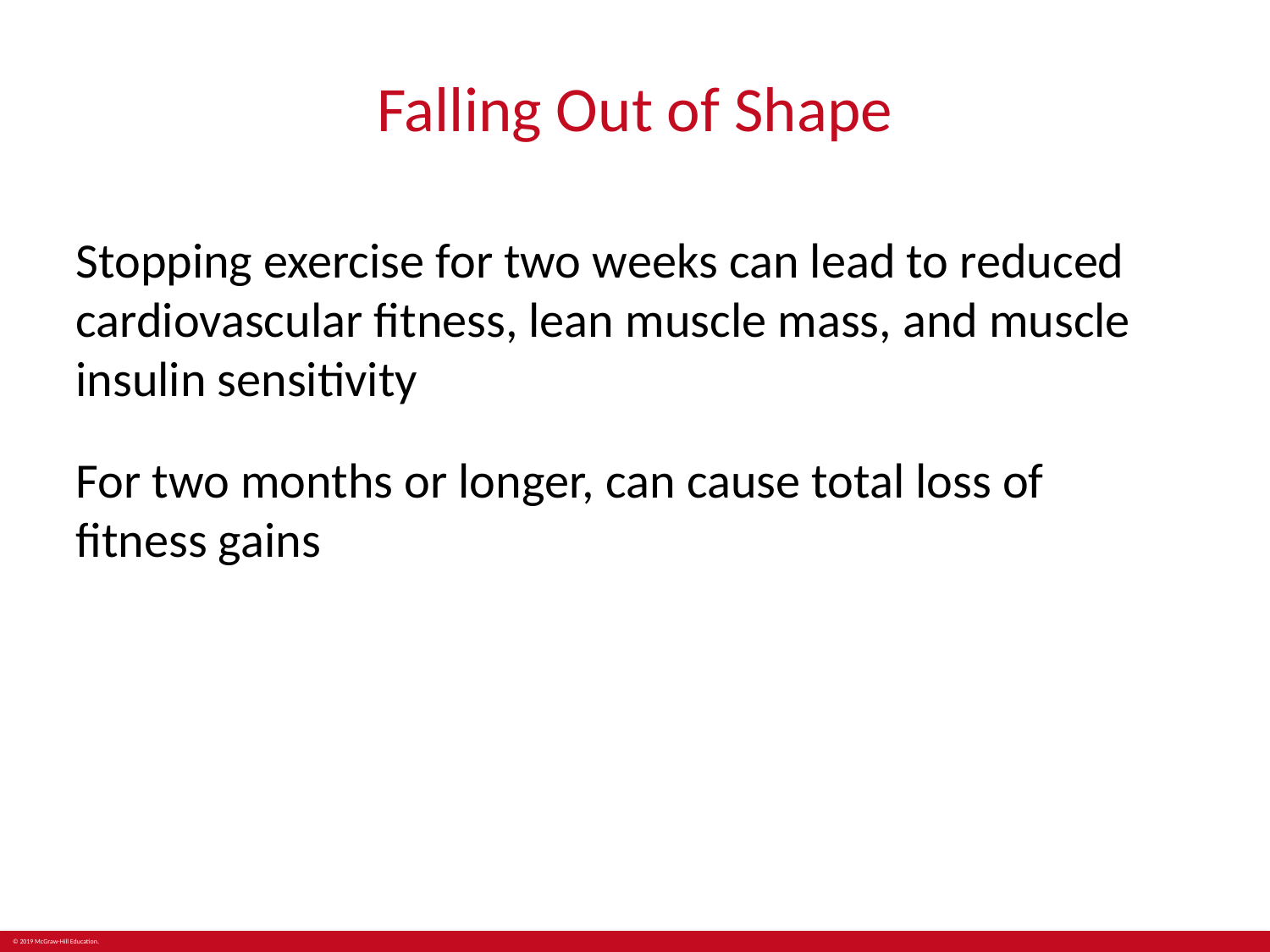

# Falling Out of Shape
Stopping exercise for two weeks can lead to reduced cardiovascular fitness, lean muscle mass, and muscle insulin sensitivity
For two months or longer, can cause total loss of
fitness gains